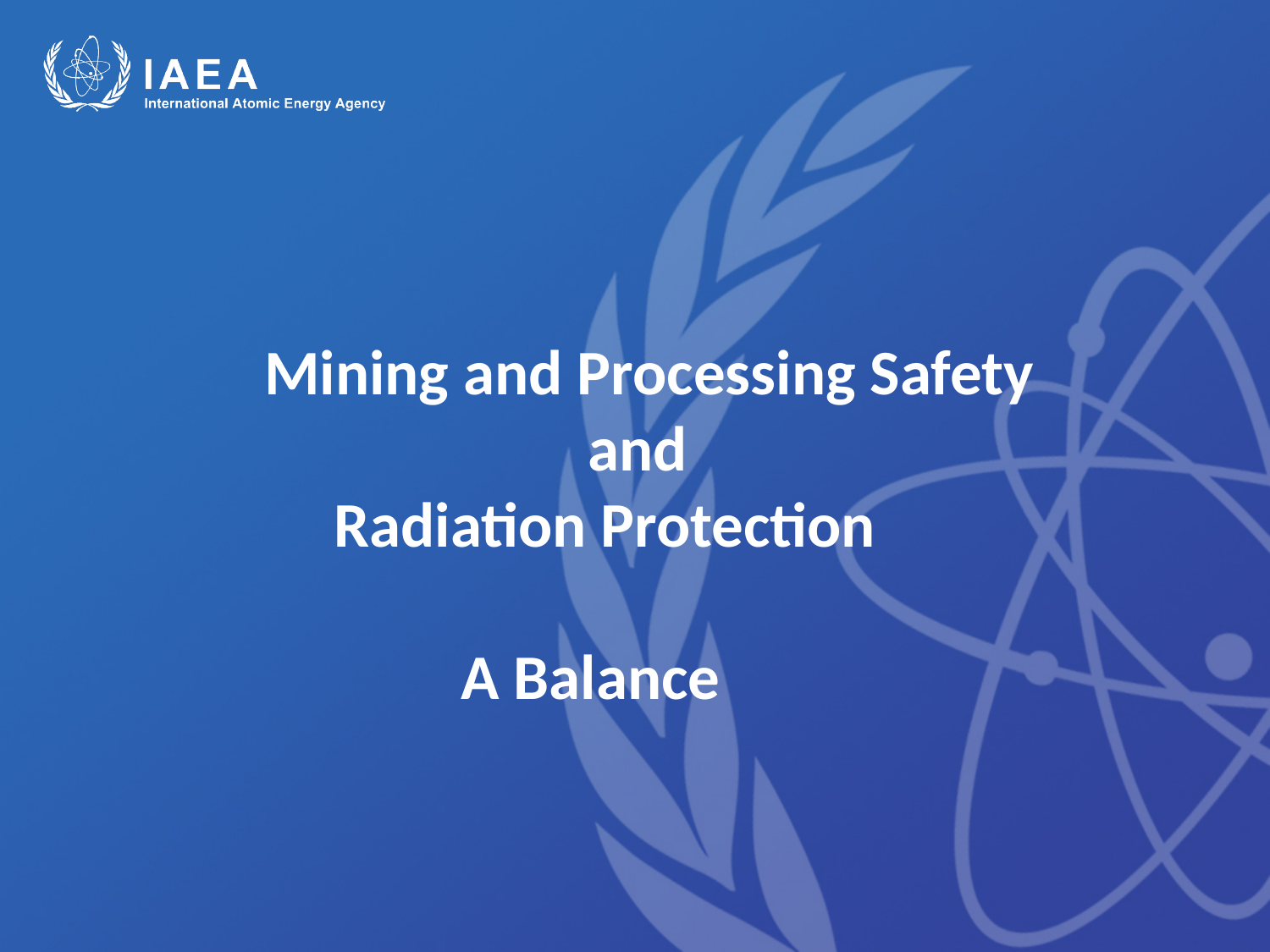

# Mining and Processing Safety and Radiation Protection A Balance